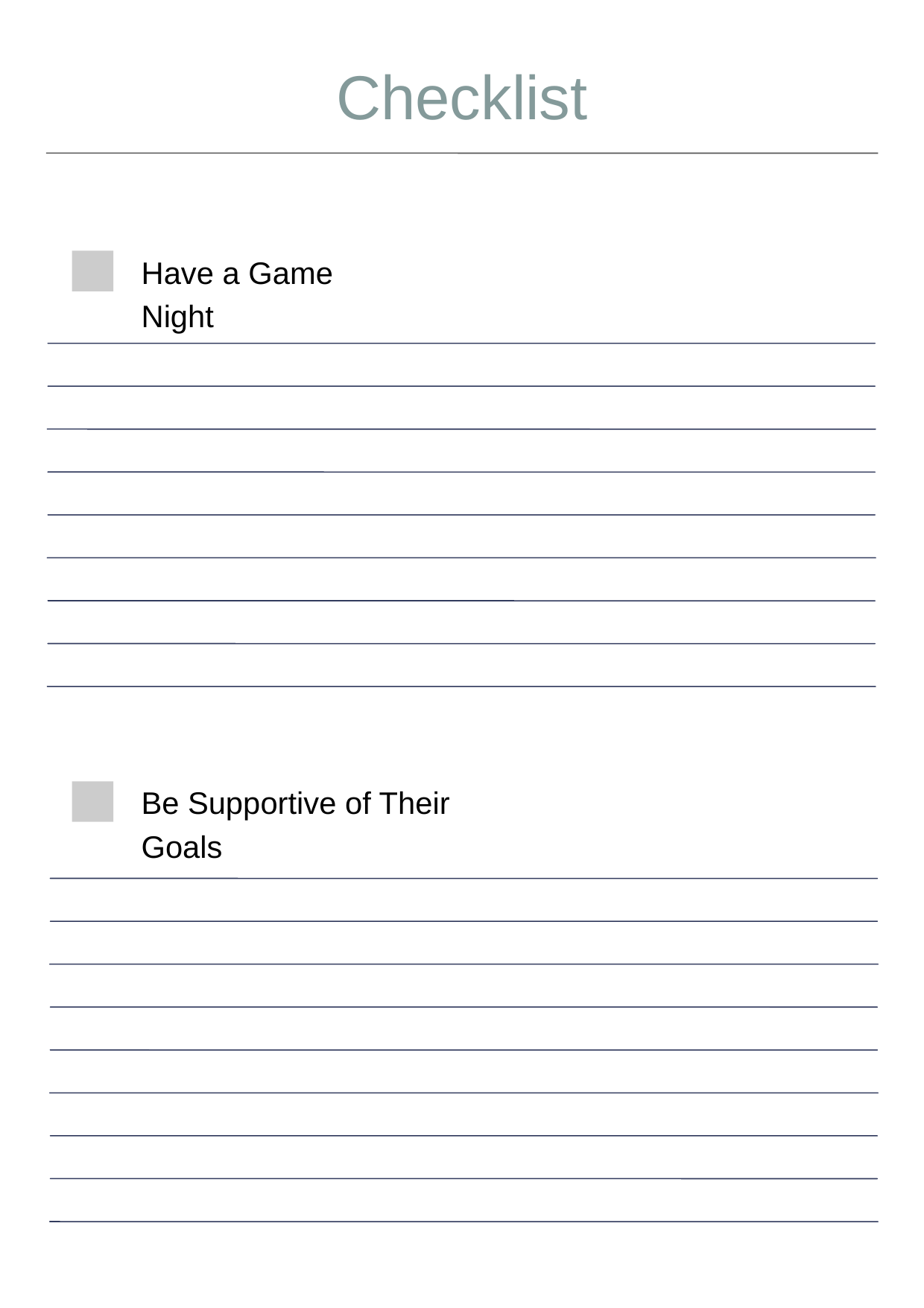

Checklist

Have a Game Night

Be Supportive of Their Goals